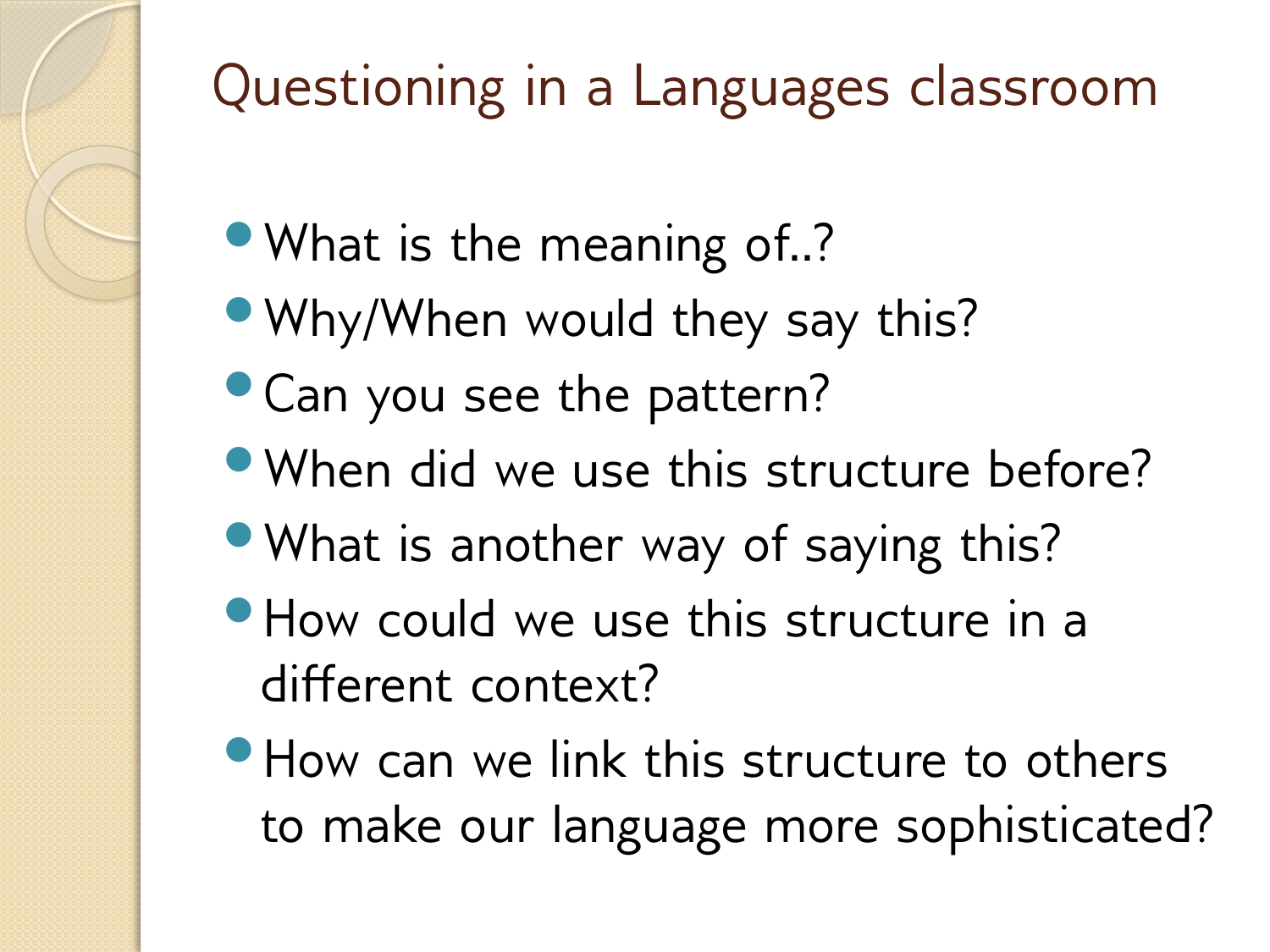

# Questioning in a Languages classroom
What is the meaning of..?
Why/When would they say this?
Can you see the pattern?
When did we use this structure before?
What is another way of saying this?
How could we use this structure in a different context?
How can we link this structure to others to make our language more sophisticated?